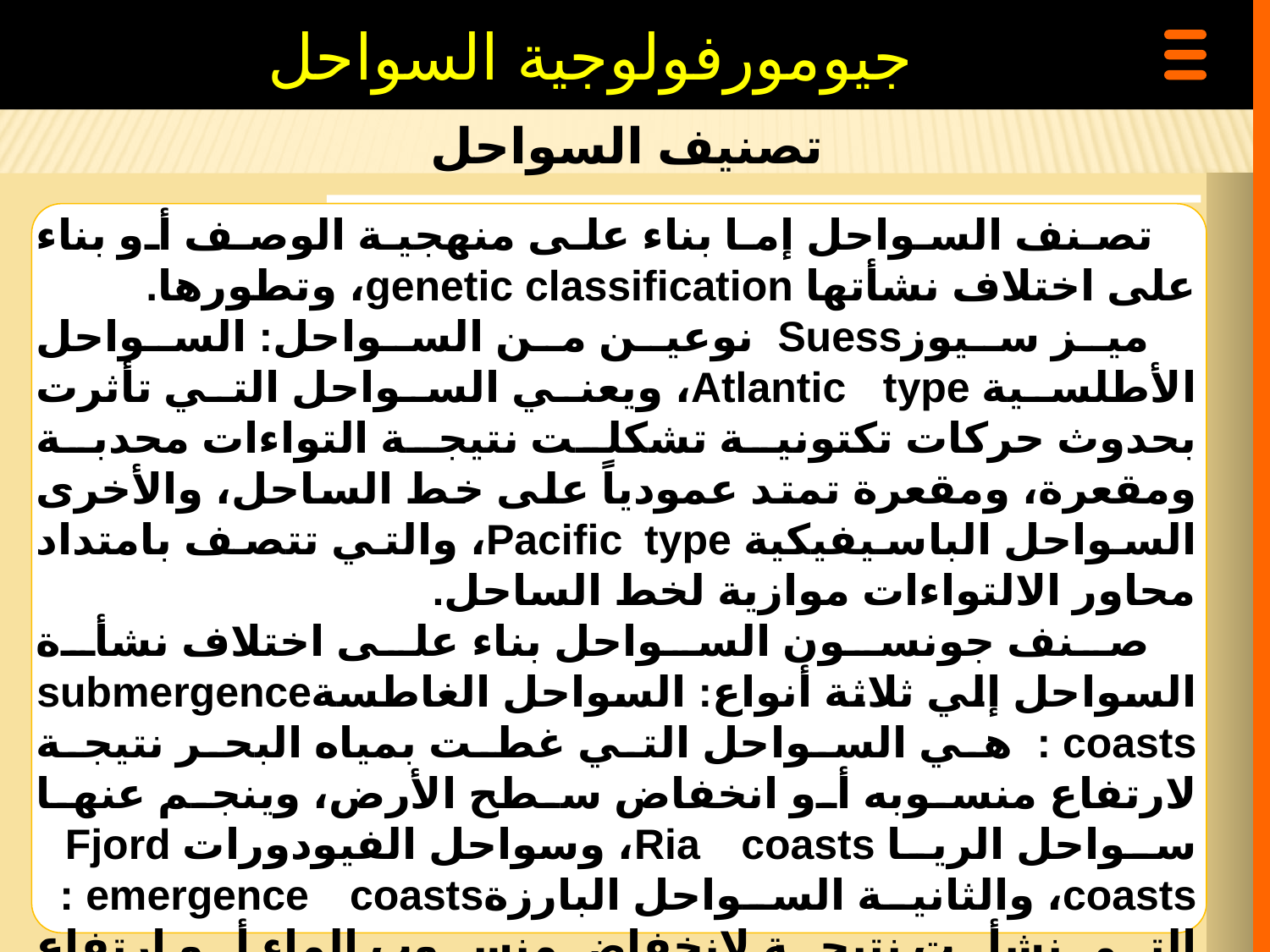

جيومورفولوجية السواحل

تصنيف السواحل

    تصنف السواحل إما بناء على منهجية الوصف أو بناء على اختلاف نشأتها genetic classification، وتطورها.
    ميز سيوزSuess  نوعين من السواحل: السواحل الأطلسية Atlantic type، ويعني السواحل التي تأثرت بحدوث حركات تكتونية تشكلت نتيجة التواءات محدبة ومقعرة، ومقعرة تمتد عمودياً على خط الساحل، والأخرى السواحل الباسيفيكية Pacific type، والتي تتصف بامتداد محاور الالتواءات موازية لخط الساحل.
    صنف جونسون السواحل بناء على اختلاف نشأة السواحل إلي ثلاثة أنواع: السواحل الغاطسةsubmergence coasts :  هي السواحل التي غطت بمياه البحر نتيجة لارتفاع منسوبه أو انخفاض سطح الأرض، وينجم عنها سواحل الريا Ria coasts، وسواحل الفيودورات Fjord coasts، والثانية السواحل البارزةemergence coasts :   التي نشأت نتيجة لانخفاض منسوب الماء أو ارتفاع اليابس. والأخيرة السواحل المحايدة neutral coasts:  التي نشأت نتيجة لظروف محلية. ومنها سواحل الدلتاوات وسواحل السهول المروحية وسواحل البراكين وسواحل الحواجز المرجانية.